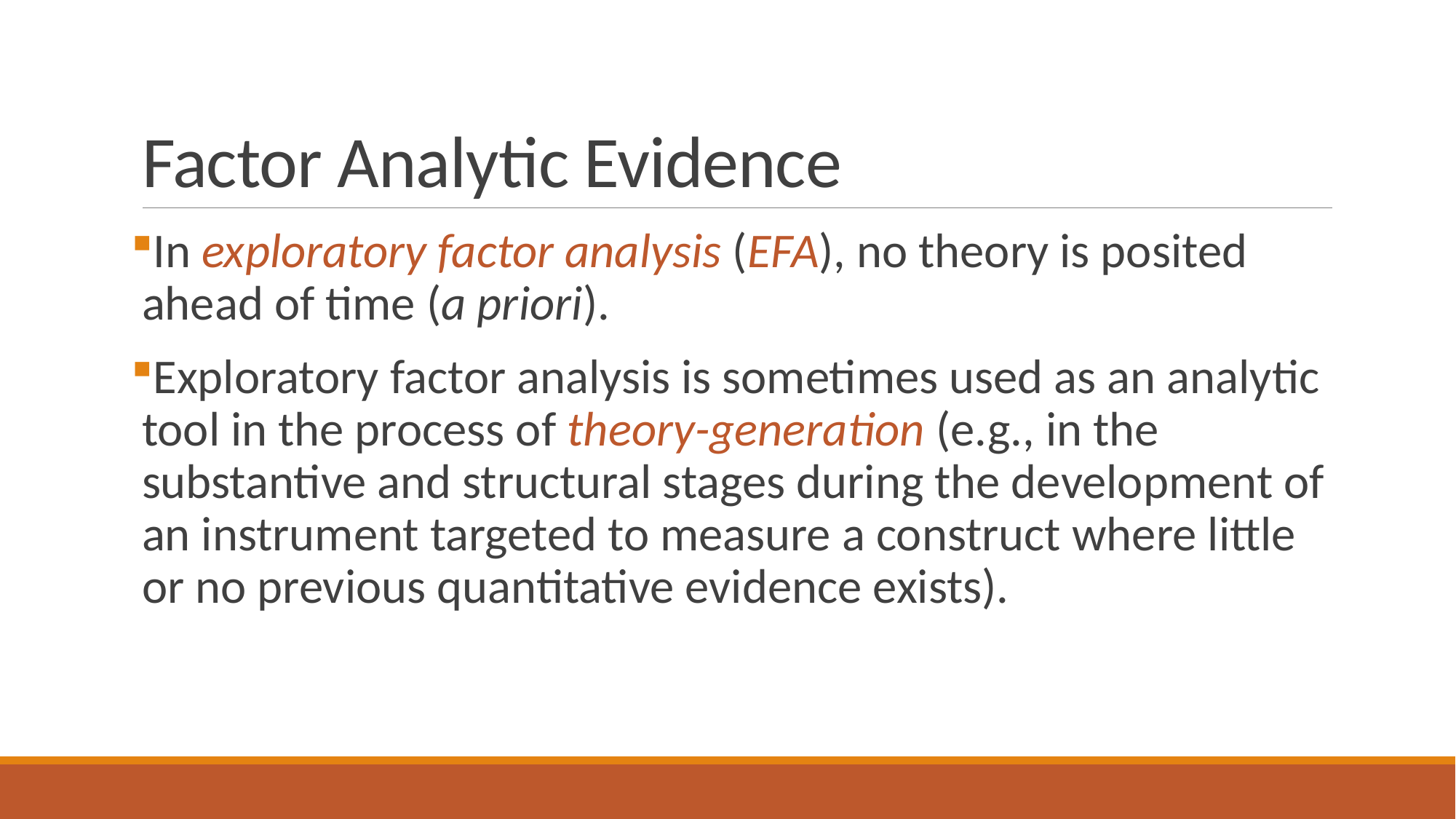

# Factor Analytic Evidence
In exploratory factor analysis (EFA), no theory is posited ahead of time (a priori).
Exploratory factor analysis is sometimes used as an analytic tool in the process of theory-generation (e.g., in the substantive and structural stages during the development of an instrument targeted to measure a construct where little or no previous quantitative evidence exists).